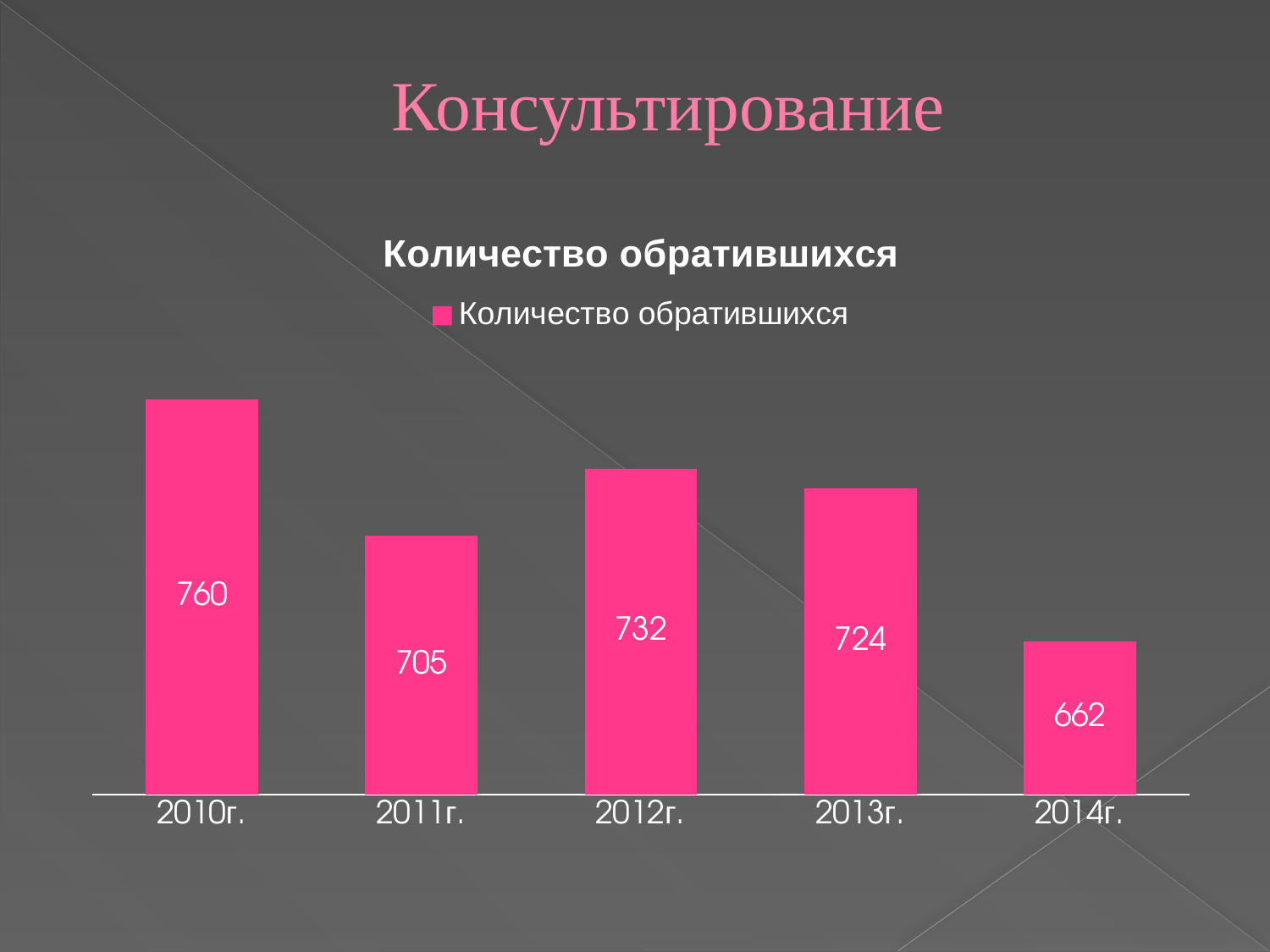

# Консультирование

### Chart:

| Category | Количество обратившихся |
|---|---|
| 2010г. | 760.0 |
| 2011г. | 705.0 |
| 2012г. | 732.0 |
| 2013г. | 724.0 |
| 2014г. | 662.0 |